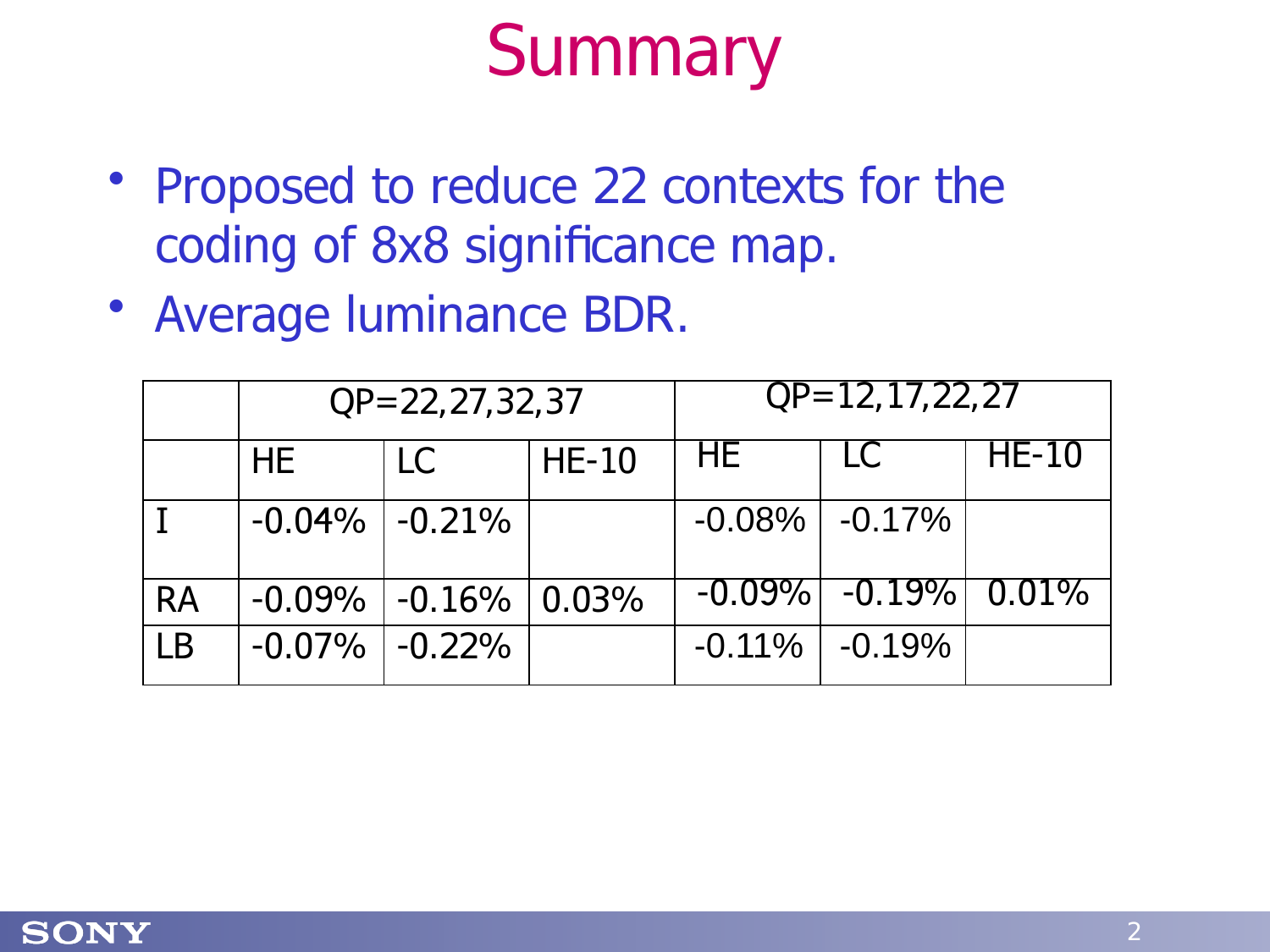

# Summary
Proposed to reduce 22 contexts for the coding of 8x8 significance map.
Average luminance BDR.

|  | QP=22,27,32,37 |  |  | QP=12,17,22,27 |  |  |
| --- | --- | --- | --- | --- | --- | --- |
|  | HE | LC | HE-10 | HE | LC | HE-10 |
| I | -0.04% | -0.21% |  | -0.08% | -0.17% |  |
| RA | -0.09% | -0.16% | 0.03% | -0.09% | -0.19% | 0.01% |
| LB | -0.07% | -0.22% |  | -0.11% | -0.19% |  |
2